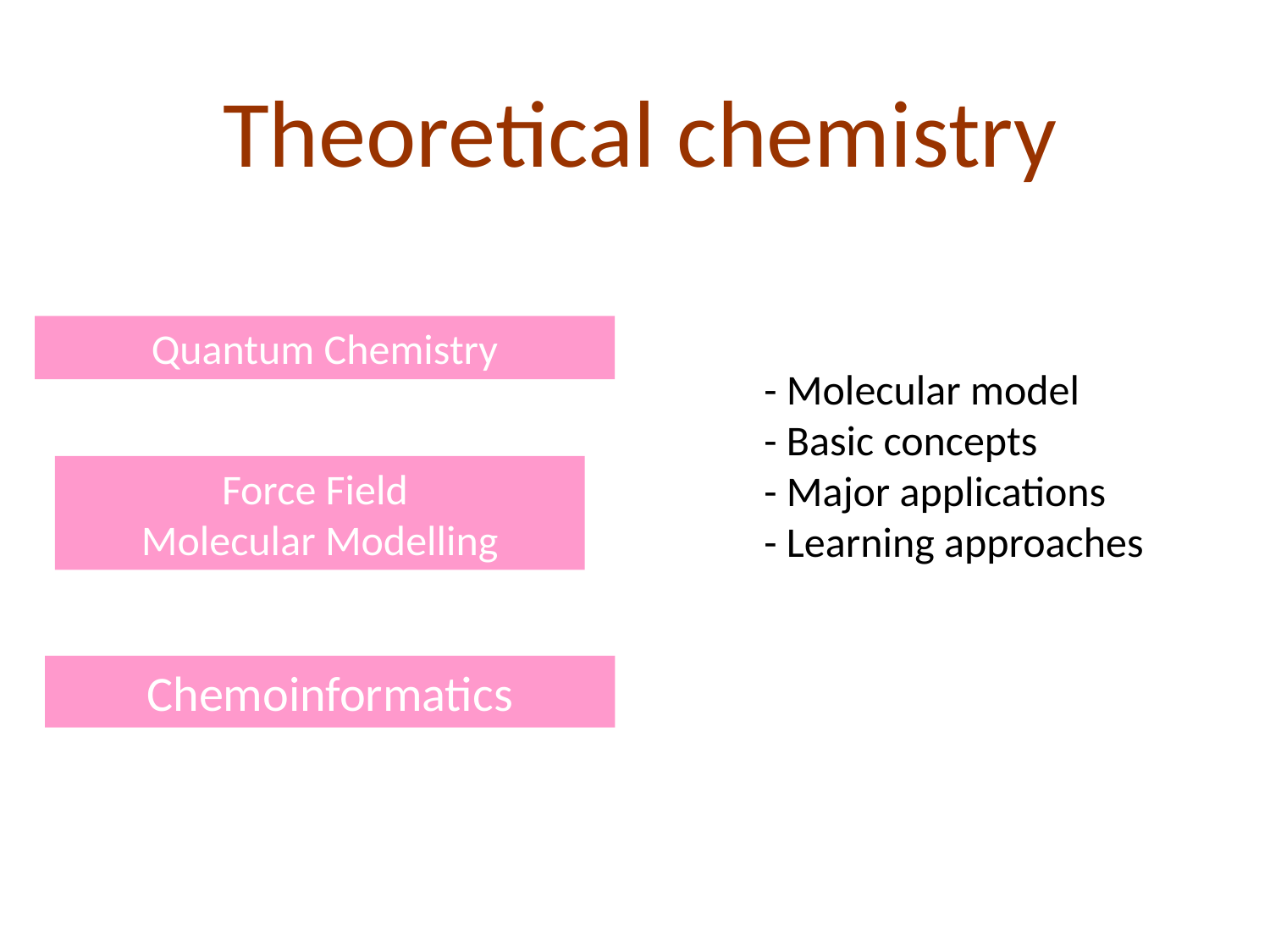

Theoretical chemistry
Quantum Chemistry
- Molecular model
- Basic concepts
- Major applications
- Learning approaches
Force Field
Molecular Modelling
Chemoinformatics